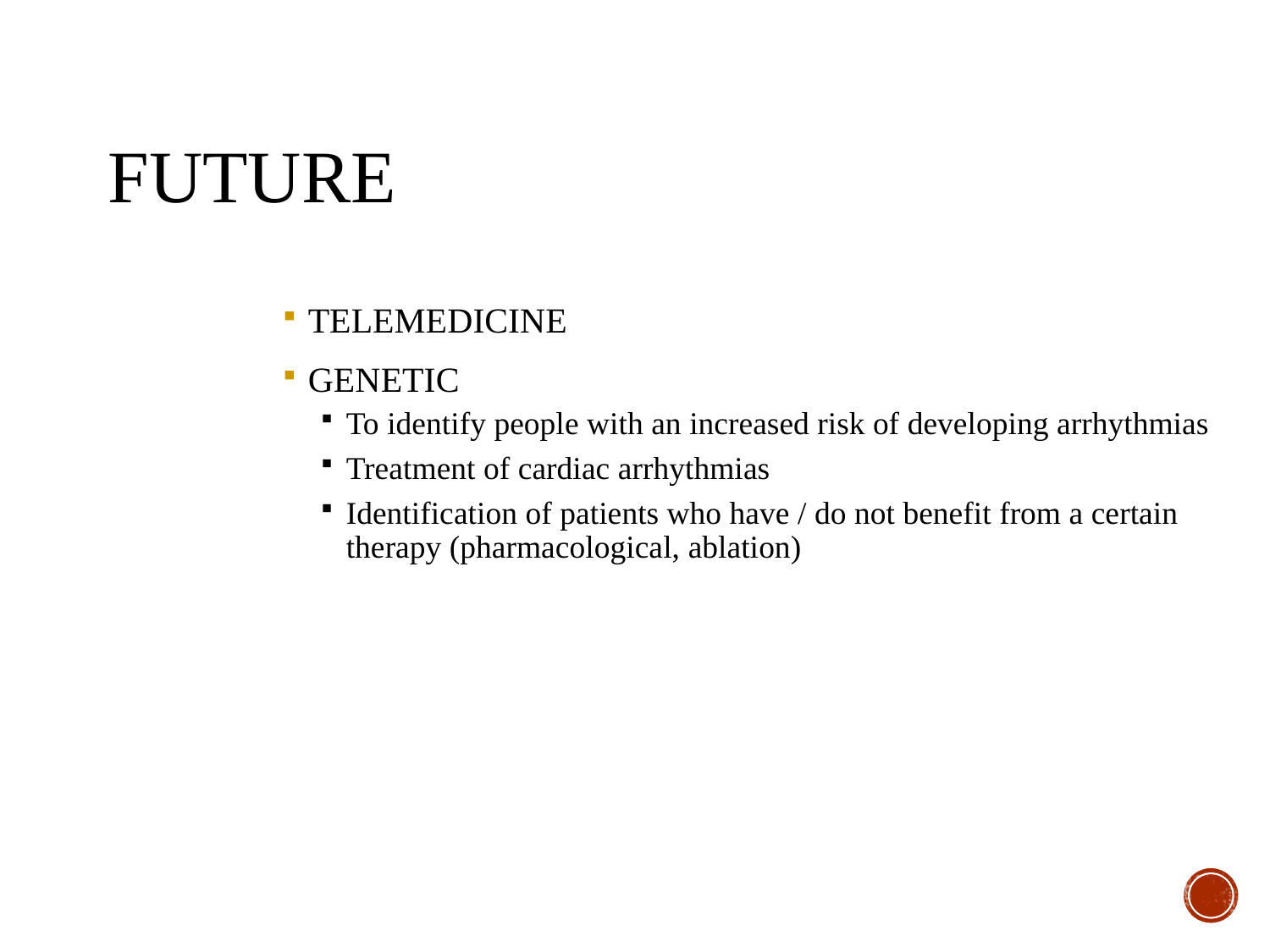

# FUTURE
TELEMEDICINE
GENETIC
To identify people with an increased risk of developing arrhythmias
Treatment of cardiac arrhythmias
Identification of patients who have / do not benefit from a certain therapy (pharmacological, ablation)